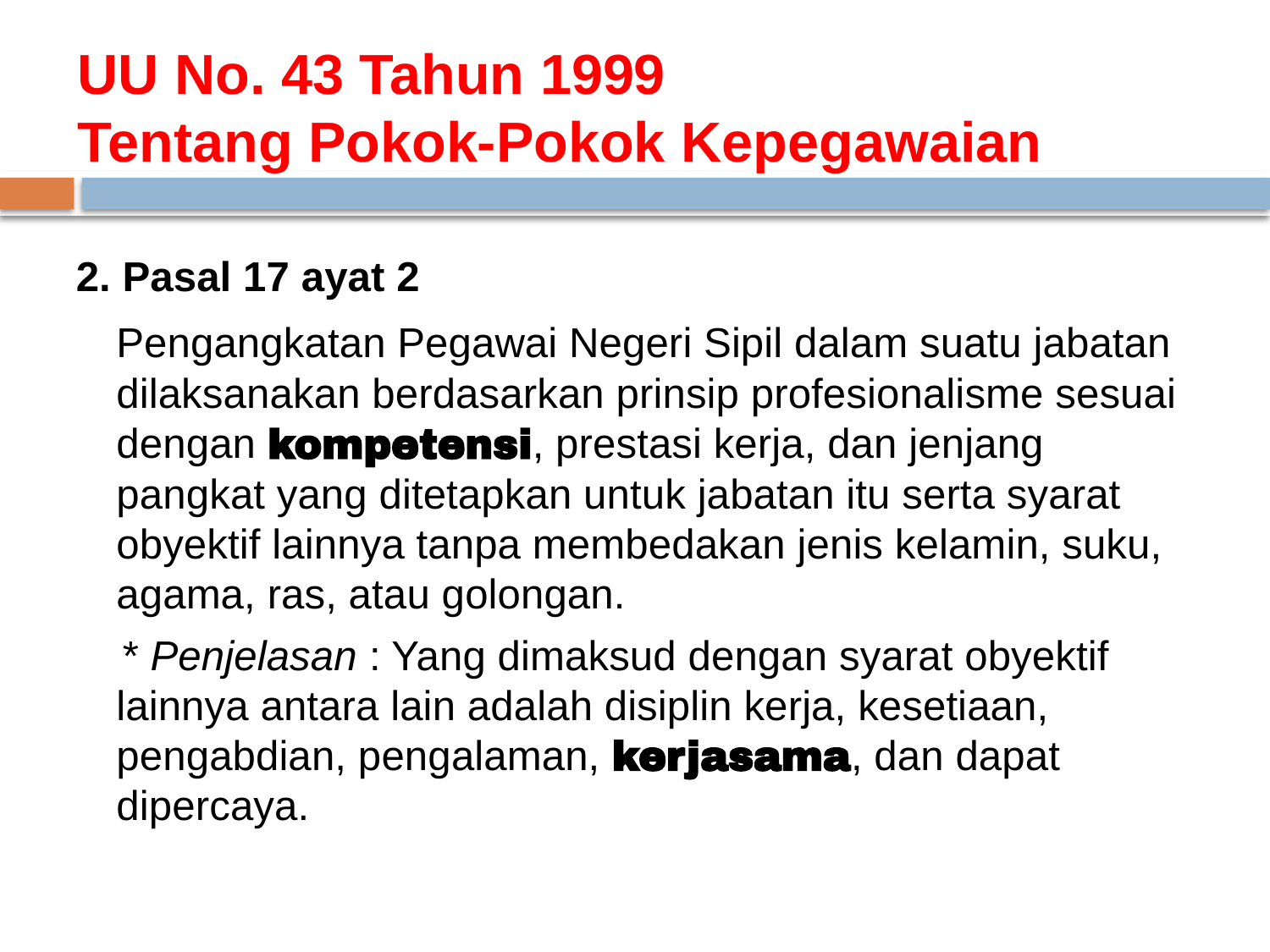

# UU No. 43 Tahun 1999 Tentang Pokok-Pokok Kepegawaian
2. Pasal 17 ayat 2
	Pengangkatan Pegawai Negeri Sipil dalam suatu jabatan dilaksanakan berdasarkan prinsip profesionalisme sesuai dengan kompetensi, prestasi kerja, dan jenjang pangkat yang ditetapkan untuk jabatan itu serta syarat obyektif lainnya tanpa membedakan jenis kelamin, suku, agama, ras, atau golongan.
    * Penjelasan : Yang dimaksud dengan syarat obyektif lainnya antara lain adalah disiplin kerja, kesetiaan, pengabdian, pengalaman, kerjasama, dan dapat dipercaya.